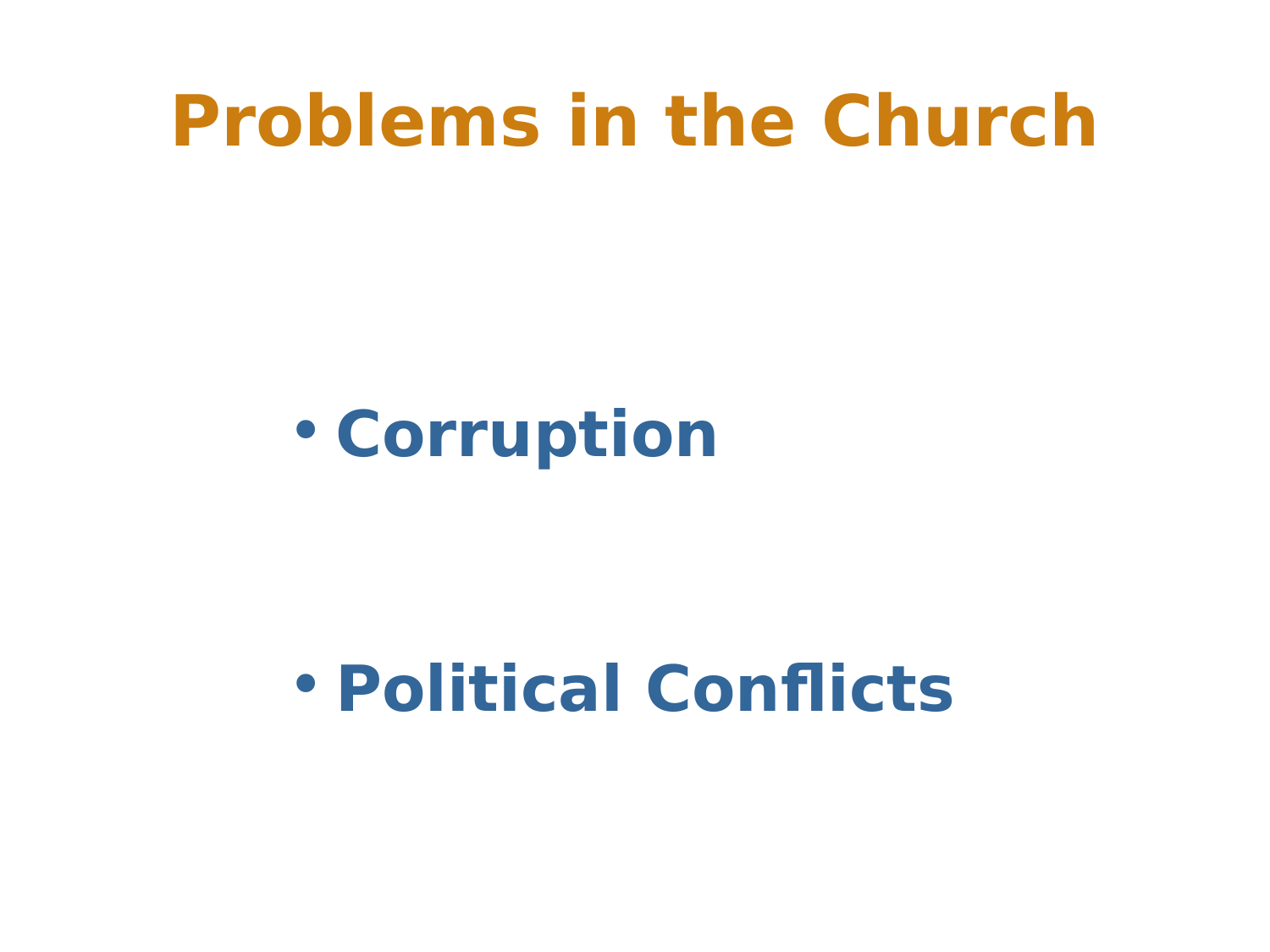

# Problems in the Church

Corruption

Political Conflicts